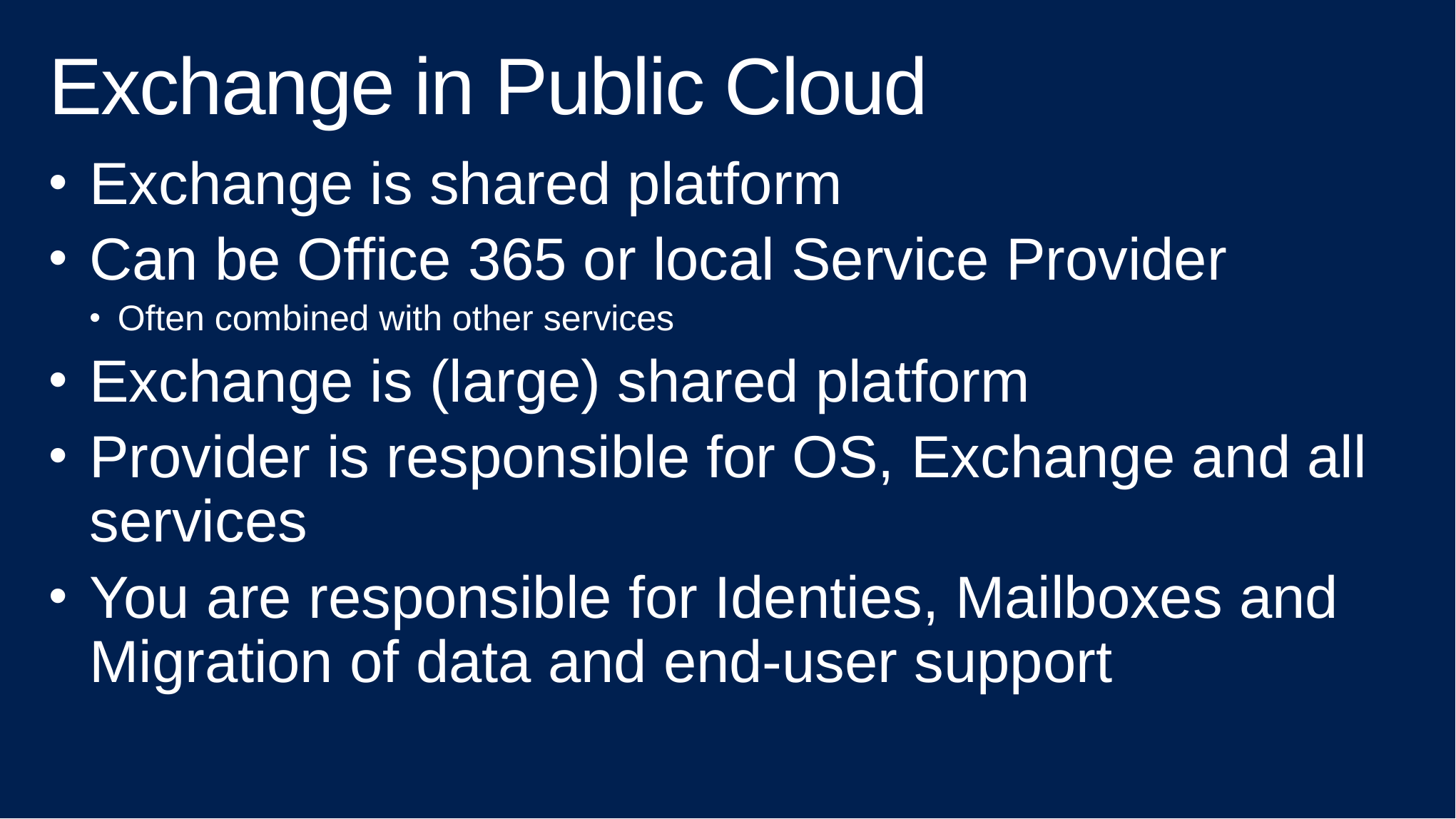

# Exchange in Public Cloud
Exchange is shared platform
Can be Office 365 or local Service Provider
Often combined with other services
Exchange is (large) shared platform
Provider is responsible for OS, Exchange and all services
You are responsible for Identies, Mailboxes and Migration of data and end-user support